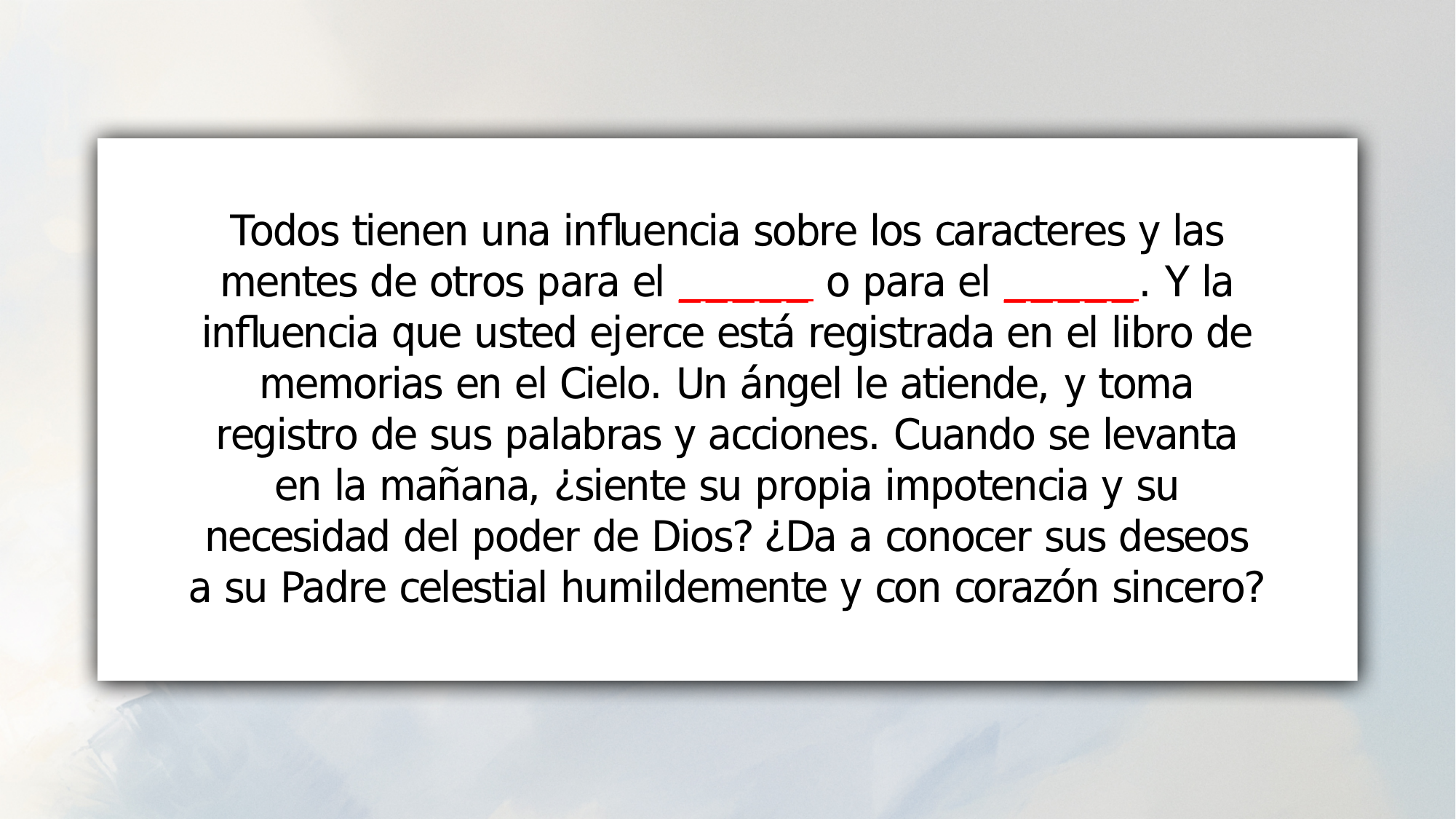

Todos tienen una influencia sobre los caracteres y las mentes de otros para el _____ o para el _____. Y la influencia que usted ejerce está registrada en el libro de memorias en el Cielo. Un ángel le atiende, y toma registro de sus palabras y acciones. Cuando se levanta en la mañana, ¿siente su propia impotencia y su necesidad del poder de Dios? ¿Da a conocer sus deseos a su Padre celestial humildemente y con corazón sincero?